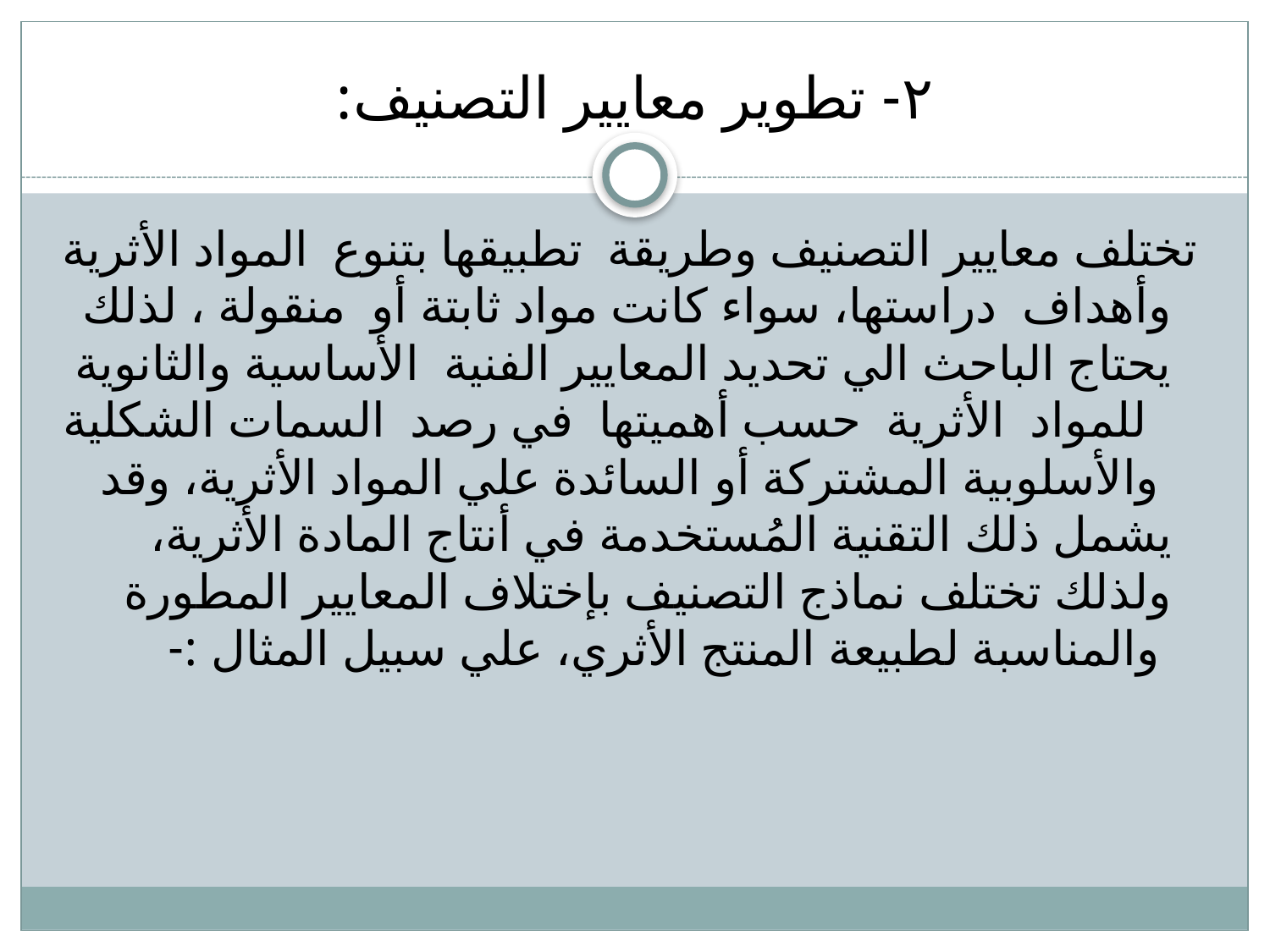

# ٢- تطوير معايير التصنيف:
 تختلف معايير التصنيف وطريقة  تطبيقها بتنوع  المواد الأثرية وأهداف  دراستها، سواء كانت مواد ثابتة أو  منقولة ، لذلك يحتاج الباحث الي تحديد المعايير الفنية  الأساسية والثانوية   للمواد  الأثرية  حسب أهميتها  في رصد  السمات الشكلية  والأسلوبية المشتركة أو السائدة علي المواد الأثرية، وقد يشمل ذلك التقنية المُستخدمة في أنتاج المادة الأثرية، ولذلك تختلف نماذج التصنيف بإختلاف المعايير المطورة  والمناسبة لطبيعة المنتج الأثري، علي سبيل المثال :-